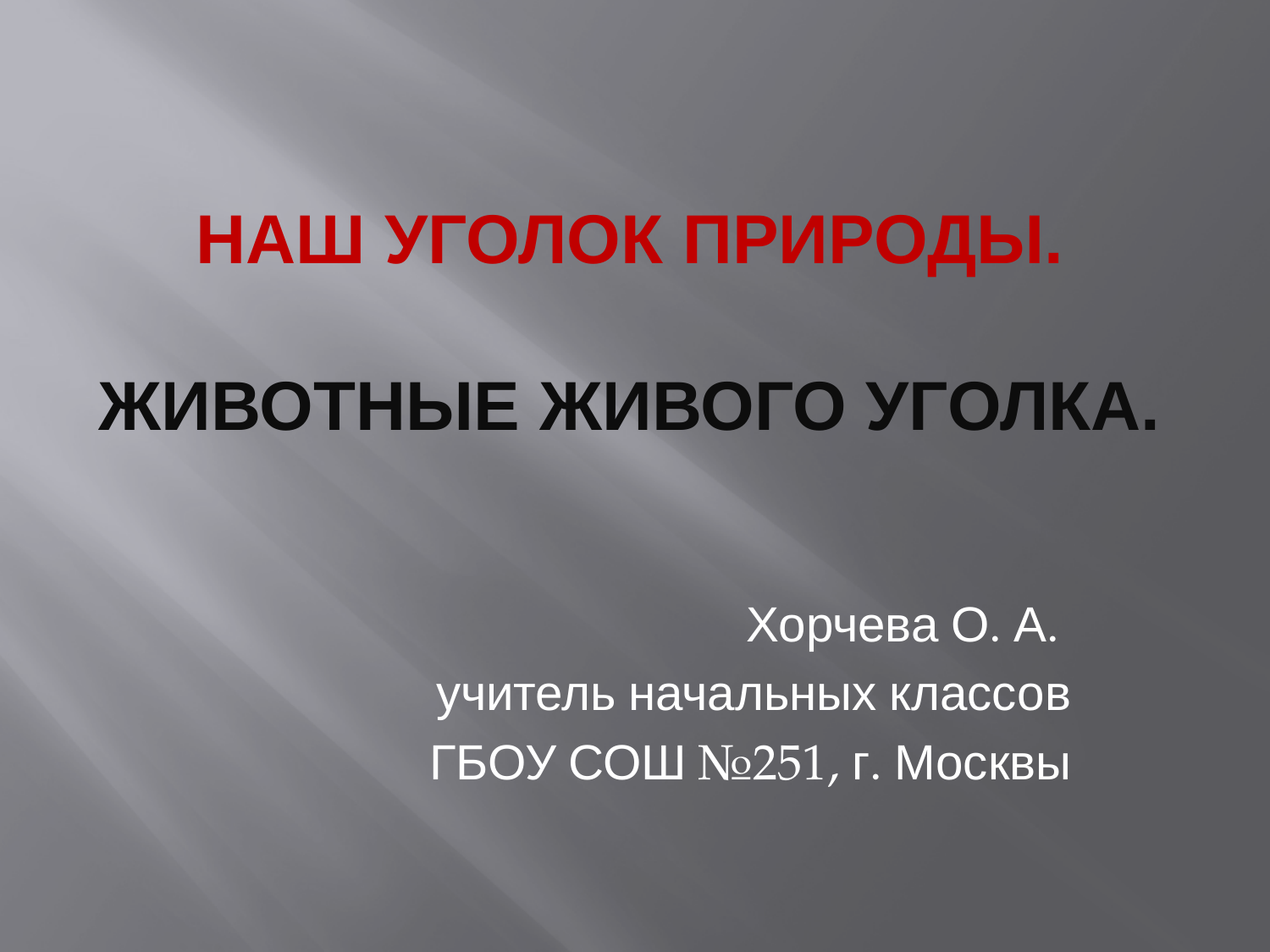

# НАШ УГОЛОК ПРИРОДЫ. ЖИВОТНЫЕ ЖИВОГО УГОЛКА.
Хорчева О. А.
учитель начальных классов
ГБОУ СОШ №251, г. Москвы